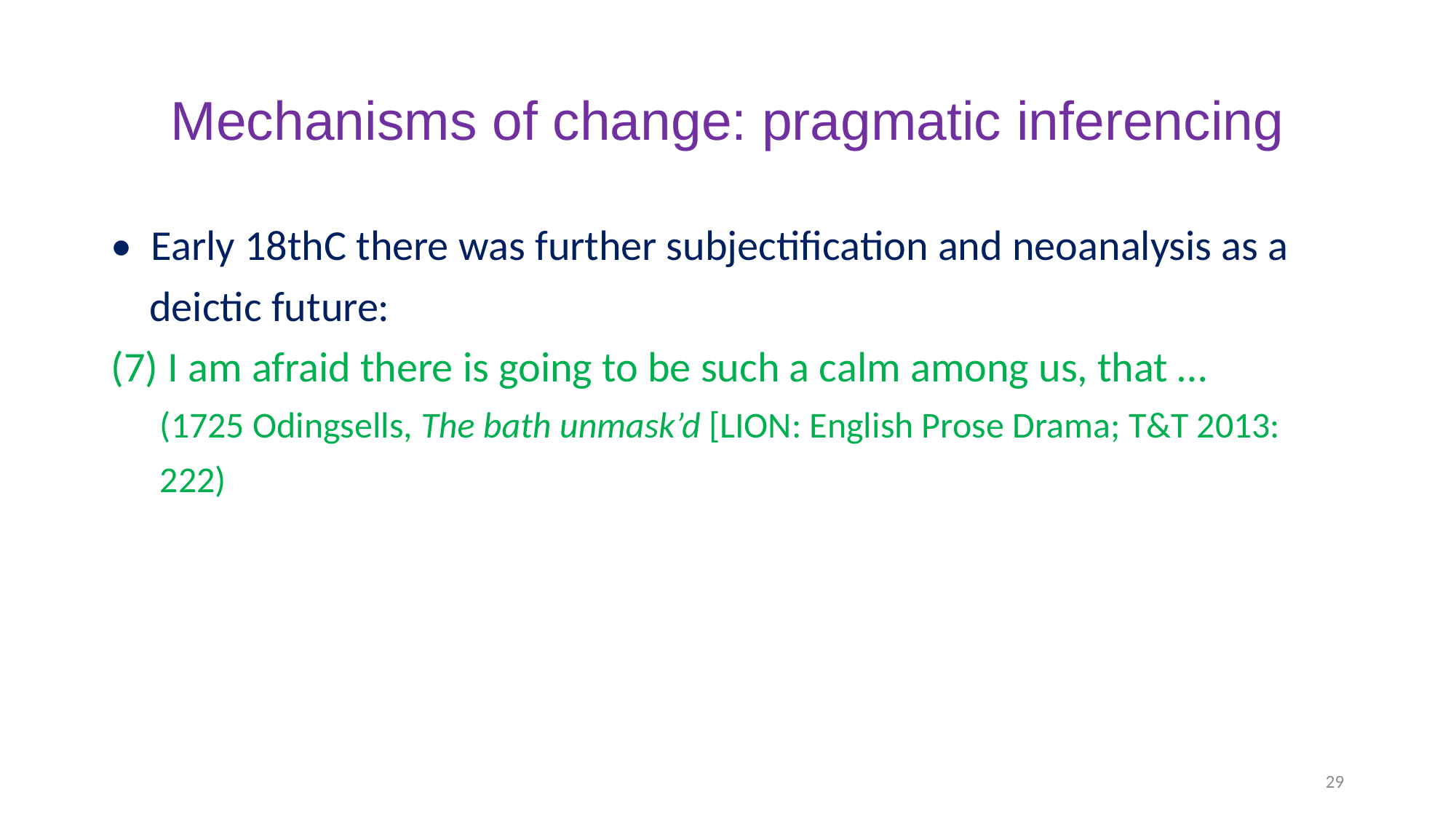

# Mechanisms of change: pragmatic inferencing
•  Early 18thC there was further subjectification and neoanalysis as a
    deictic future:
(7) I am afraid there is going to be such a calm among us, that …
      (1725 Odingsells, The bath unmask’d [LION: English Prose Drama; T&T 2013:
      222)

29